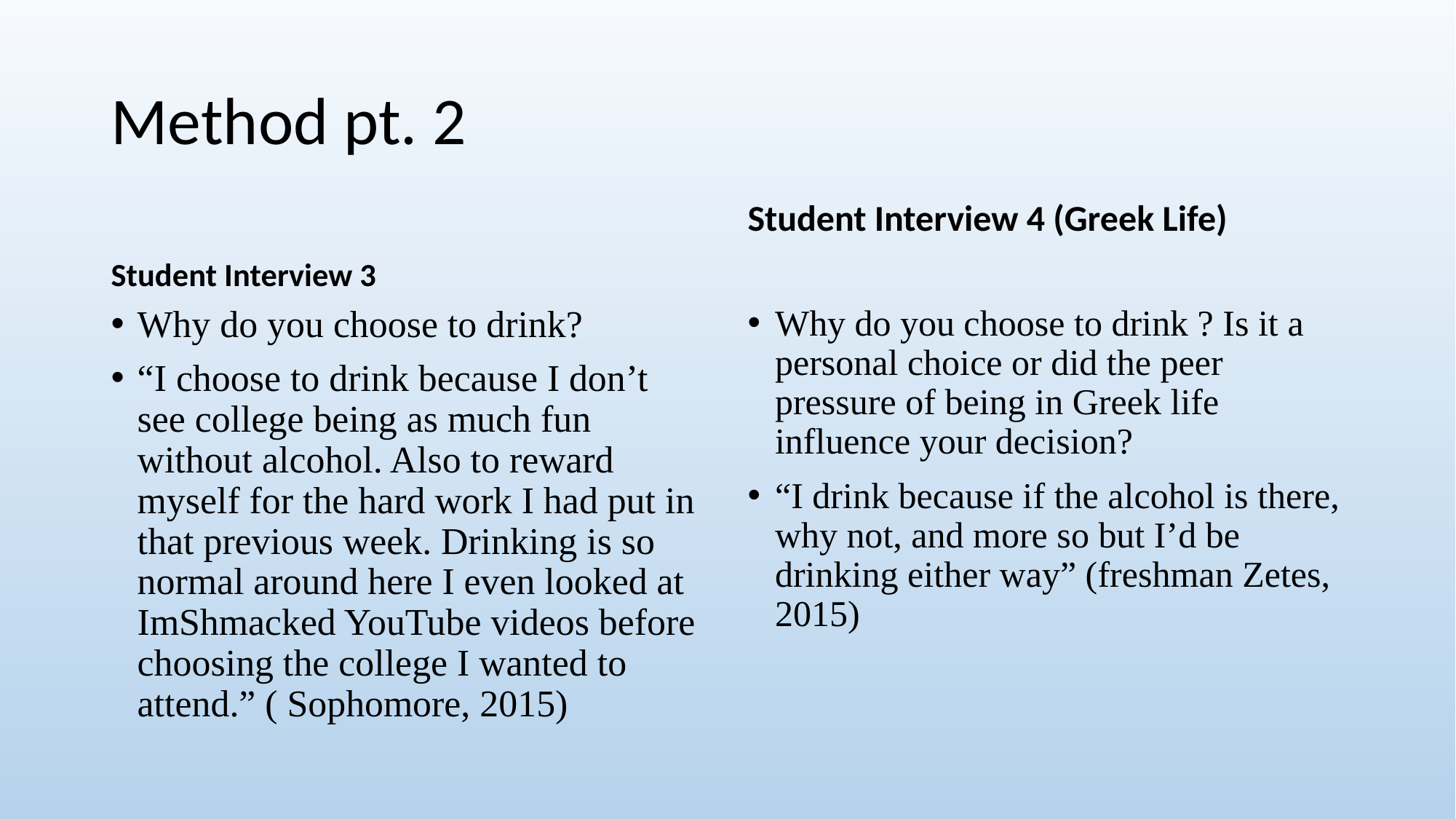

# Method pt. 2

Student Interview 3

Student Interview 4 (Greek Life)

Why do you choose to drink?
“I choose to drink because I don’t see college being as much fun without alcohol. Also to reward myself for the hard work I had put in that previous week. Drinking is so normal around here I even looked at ImShmacked YouTube videos before choosing the college I wanted to attend.” ( Sophomore, 2015)
Why do you choose to drink ? Is it a personal choice or did the peer pressure of being in Greek life influence your decision?
“I drink because if the alcohol is there, why not, and more so but I’d be drinking either way” (freshman Zetes, 2015)